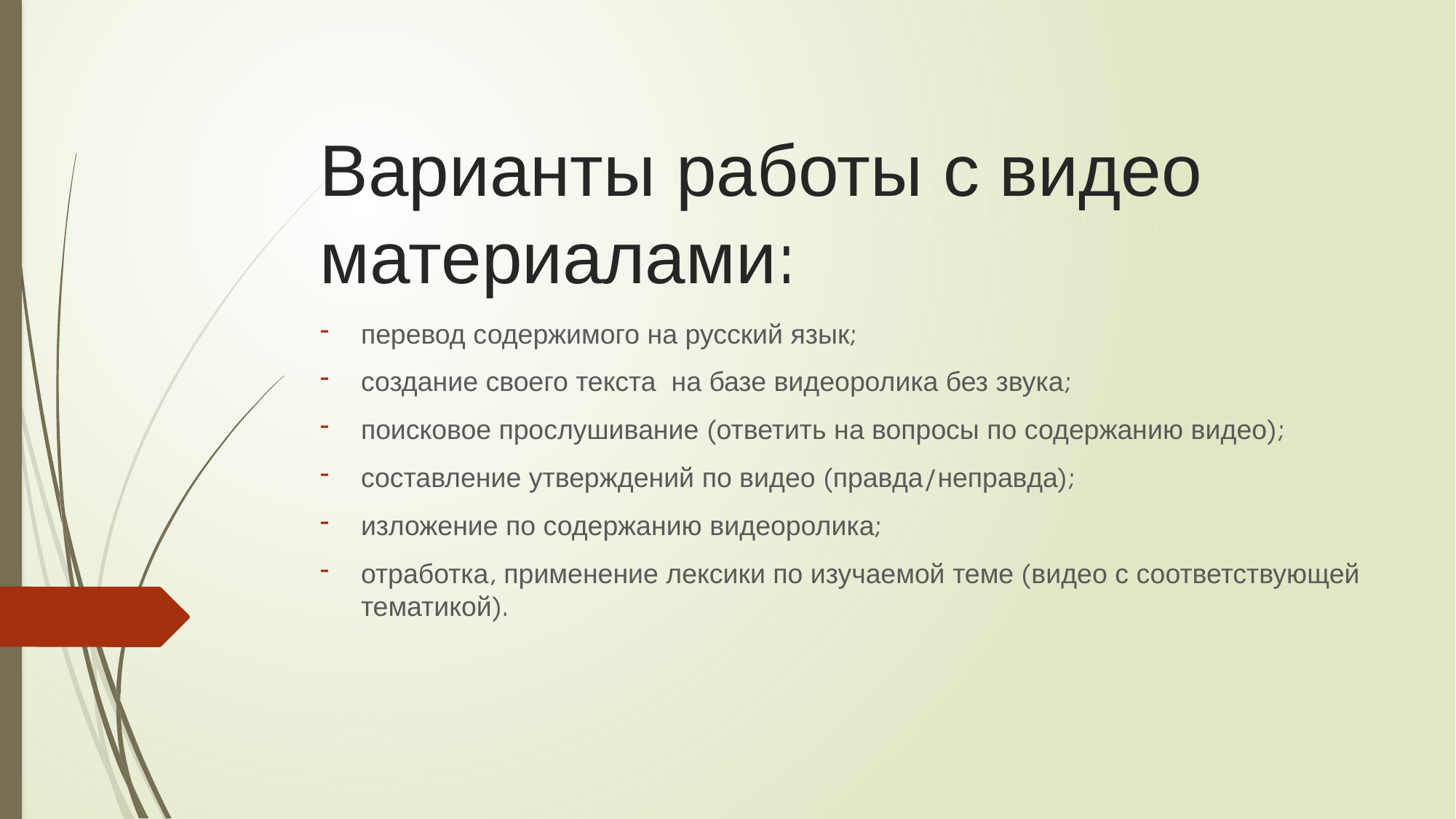

# Варианты работы с видео материалами:
перевод содержимого на русский язык;
создание своего текста  на базе видеоролика без звука;
поисковое прослушивание (ответить на вопросы по содержанию видео);
составление утверждений по видео (правда/неправда);
изложение по содержанию видеоролика;
отработка, применение лексики по изучаемой теме (видео с соответствующей тематикой).